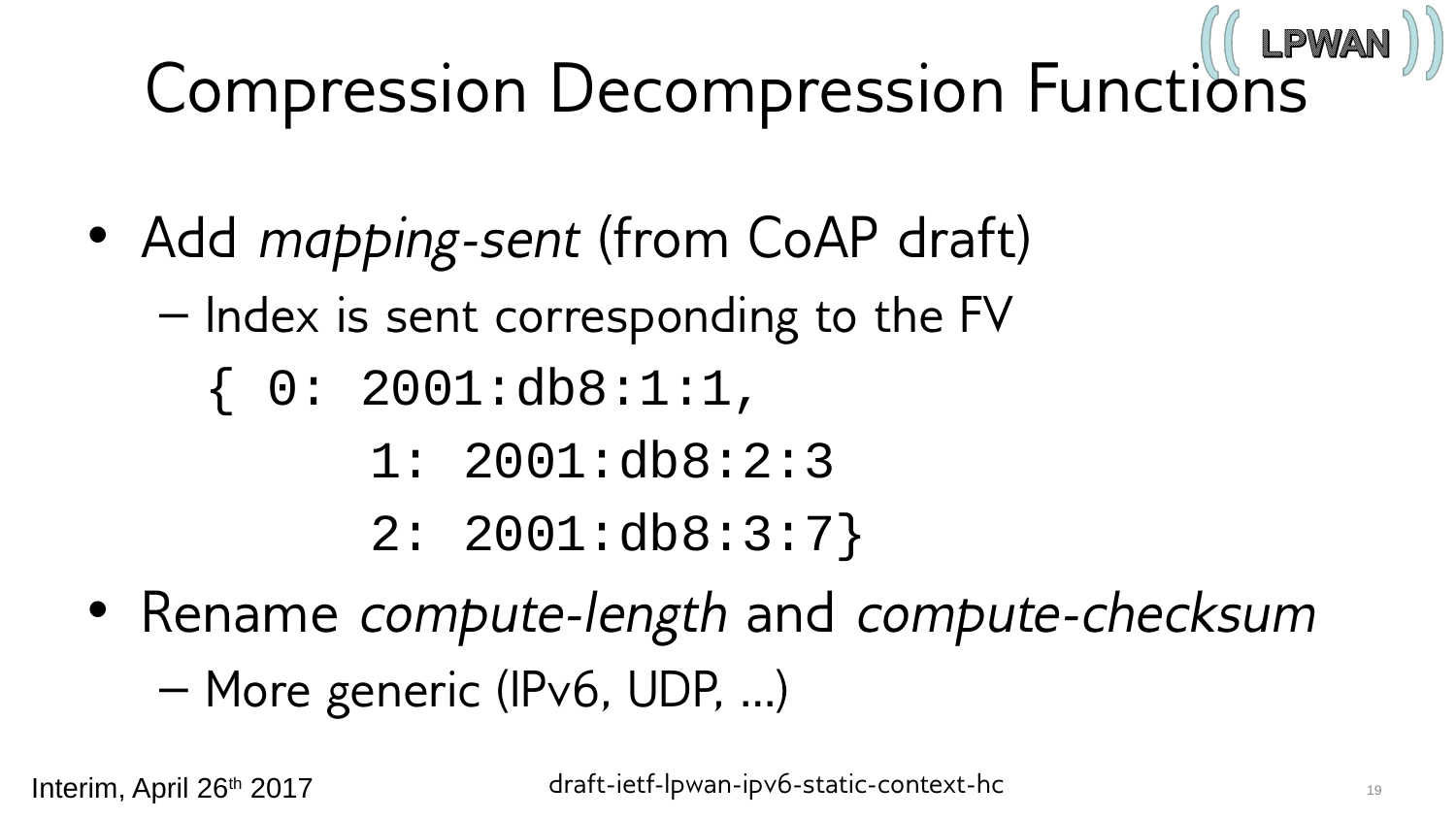

# Compression Decompression Functions
Add mapping-sent (from CoAP draft)
Index is sent corresponding to the FV
	{ 0: 2001:db8:1:1,
  	 1: 2001:db8:2:3
  	 2: 2001:db8:3:7}
Rename compute-length and compute-checksum
More generic (IPv6, UDP, …)

draft-ietf-lpwan-ipv6-static-context-hc
19